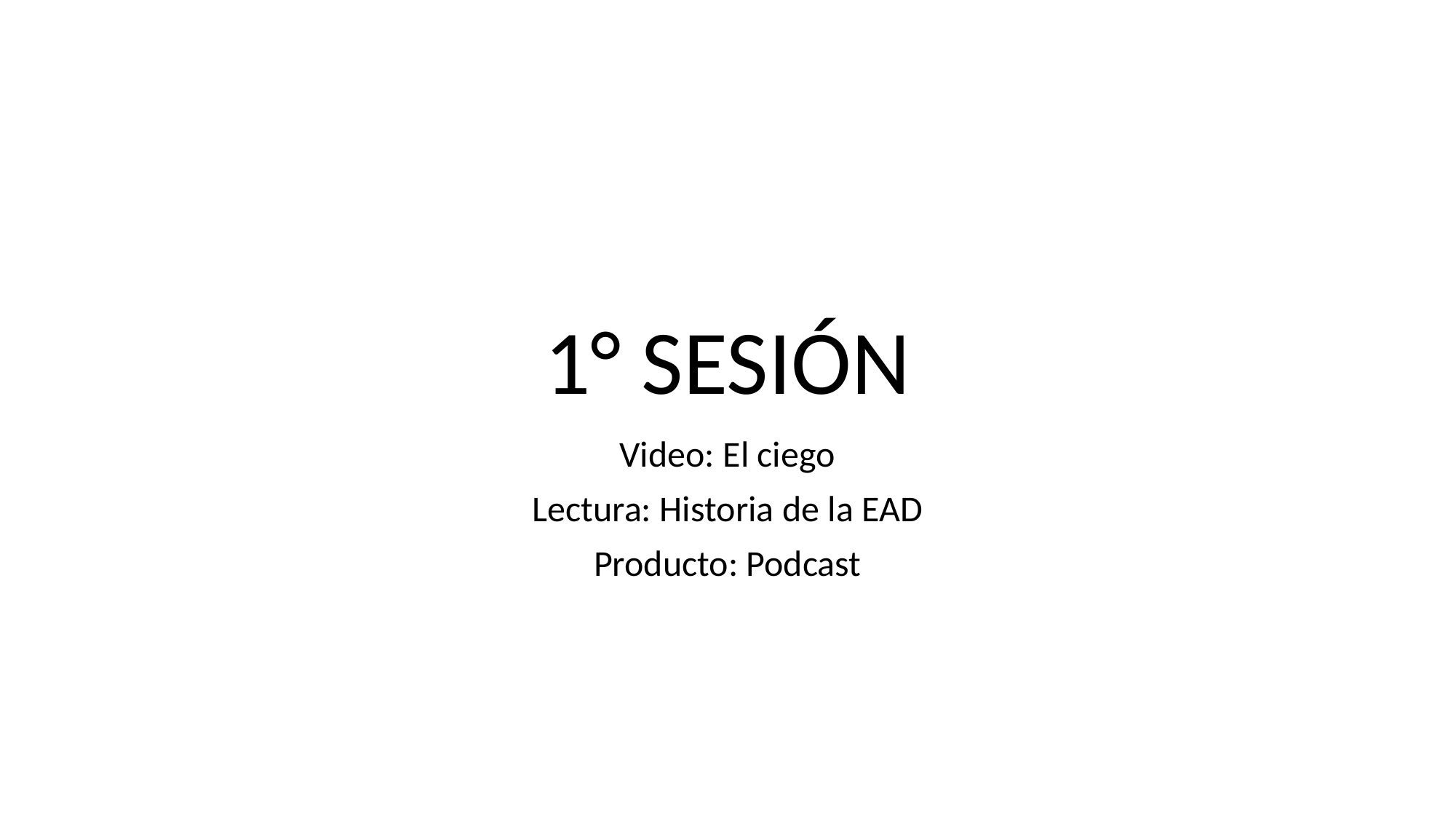

# 1° SESIÓN
Video: El ciego
Lectura: Historia de la EAD
Producto: Podcast